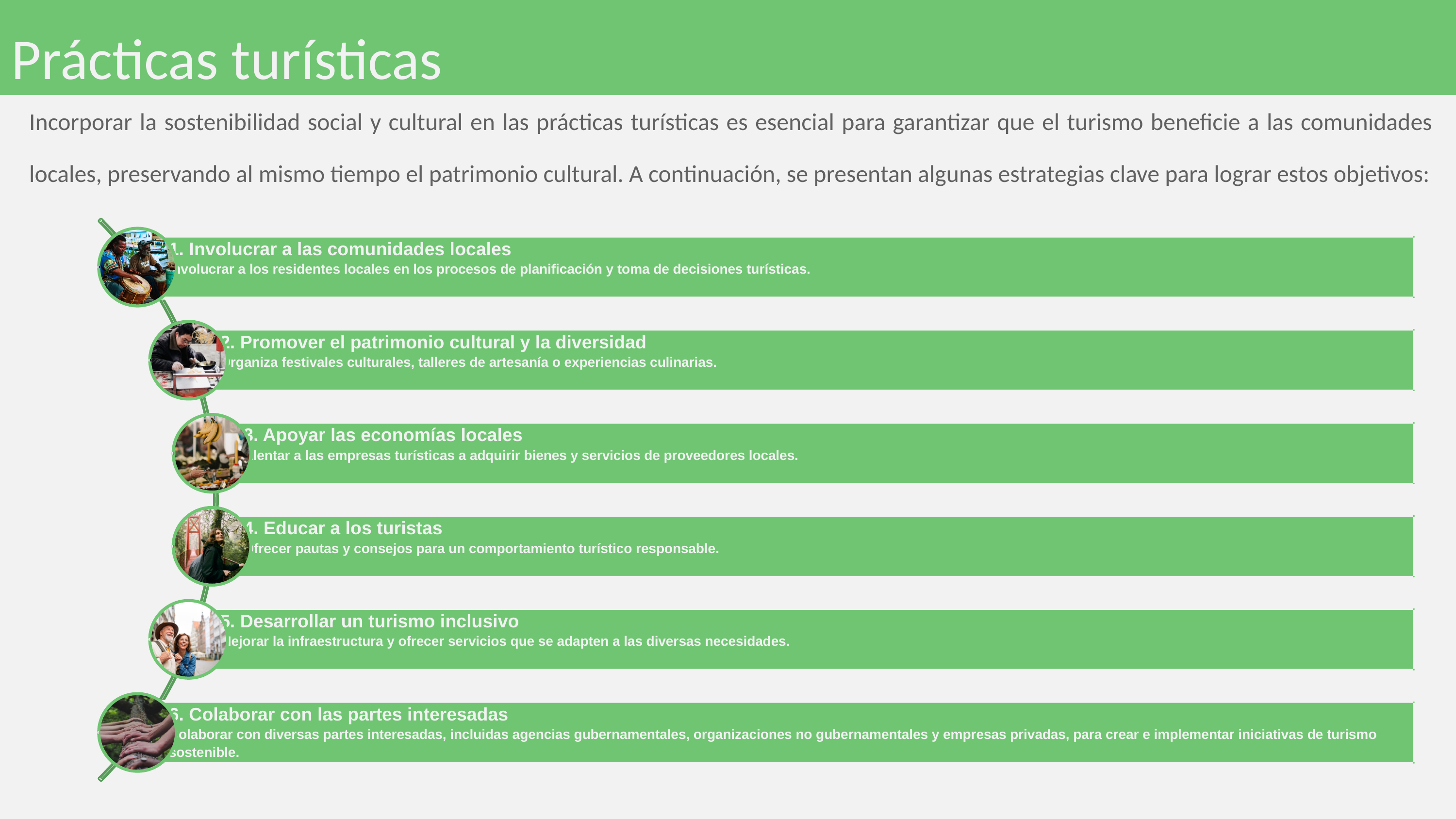

Prácticas turísticas
Incorporar la sostenibilidad social y cultural en las prácticas turísticas es esencial para garantizar que el turismo beneficie a las comunidades locales, preservando al mismo tiempo el patrimonio cultural. A continuación, se presentan algunas estrategias clave para lograr estos objetivos:

1. Involucrar a las comunidades locales
Involucrar a los residentes locales en los procesos de planificación y toma de decisiones turísticas.

2. Promover el patrimonio cultural y la diversidad
Organiza festivales culturales, talleres de artesanía o experiencias culinarias.

3. Apoyar las economías locales
Alentar a las empresas turísticas a adquirir bienes y servicios de proveedores locales.

4. Educar a los turistas
Ofrecer pautas y consejos para un comportamiento turístico responsable.

5. Desarrollar un turismo inclusivo
Mejorar la infraestructura y ofrecer servicios que se adapten a las diversas necesidades.

6. Colaborar con las partes interesadas
Colaborar con diversas partes interesadas, incluidas agencias gubernamentales, organizaciones no gubernamentales y empresas privadas, para crear e implementar iniciativas de turismo sostenible.